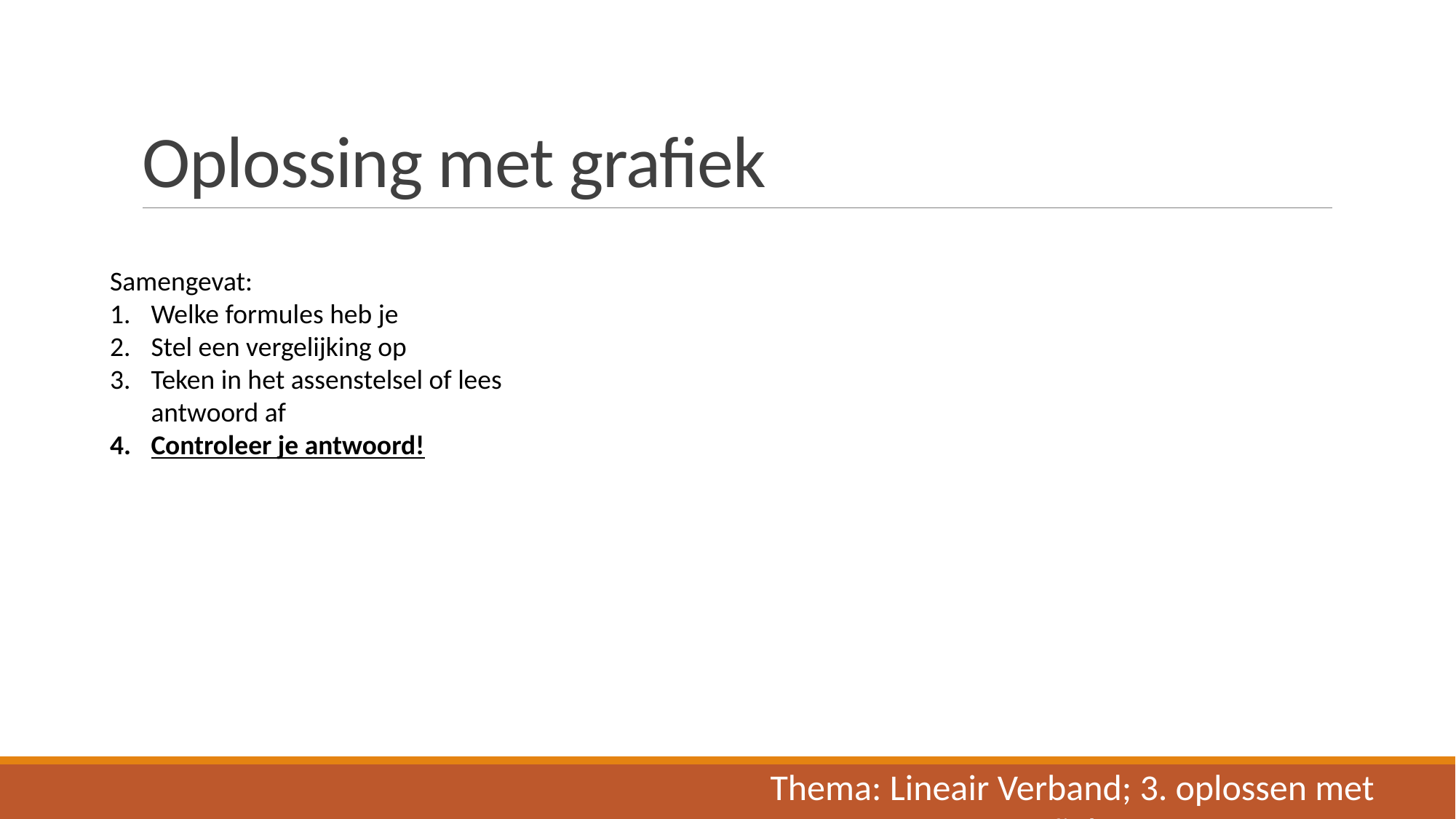

# Oplossing met grafiek
Samengevat:
Welke formules heb je
Stel een vergelijking op
Teken in het assenstelsel of lees antwoord af
Controleer je antwoord!
Thema: Lineair Verband; 3. oplossen met grafieken